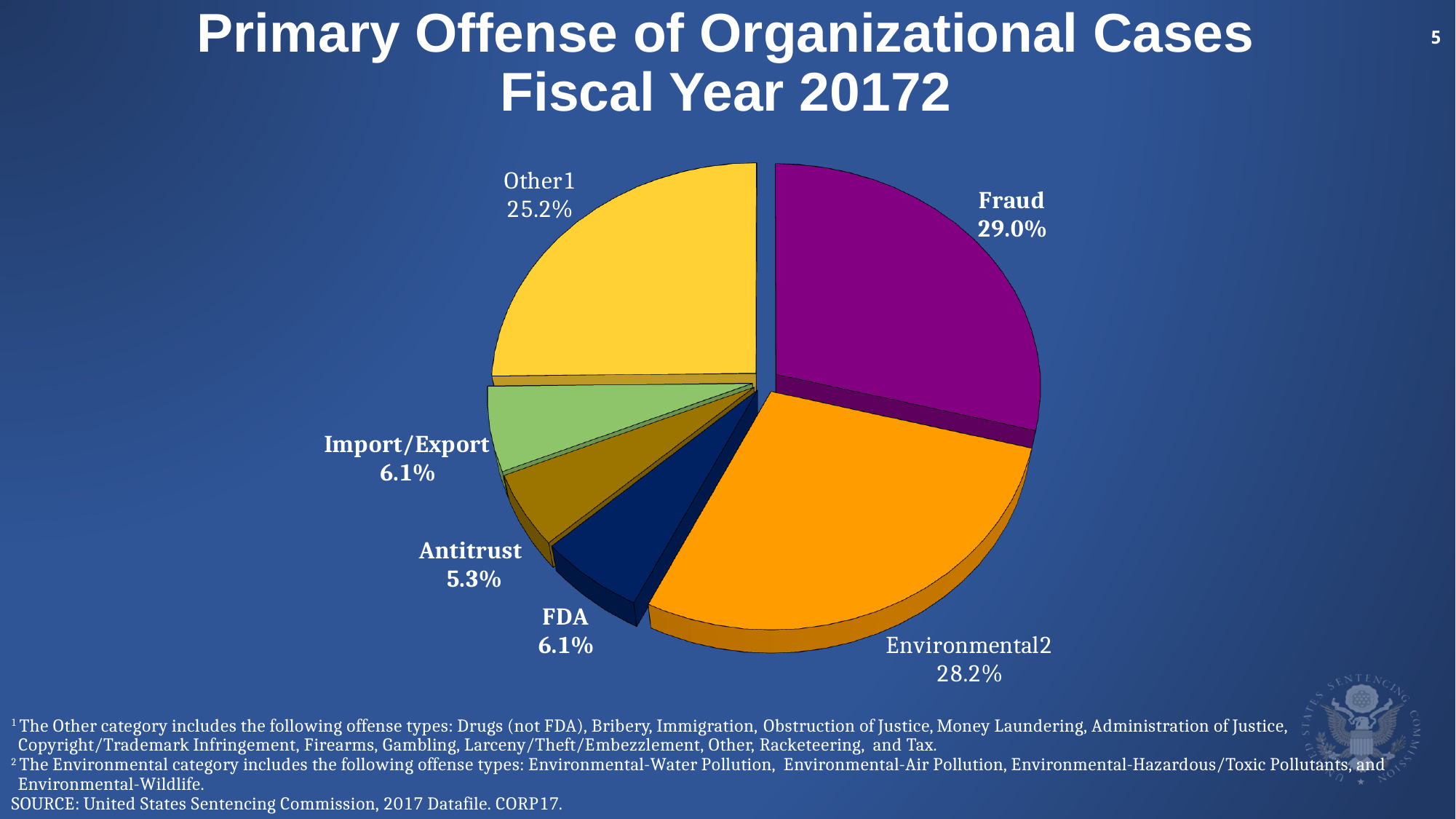

# Primary Offense of Organizational Cases Fiscal Year 20172

[unsupported chart]

1 The Other category includes the following offense types: Drugs (not FDA), Bribery, Immigration, Obstruction of Justice, Money Laundering, Administration of Justice, Copyright/Trademark Infringement, Firearms, Gambling, Larceny/Theft/Embezzlement, Other, Racketeering,  and Tax.
2 The Environmental category includes the following offense types: Environmental-Water Pollution,  Environmental-Air Pollution, Environmental-Hazardous/Toxic Pollutants, and Environmental-Wildlife.
SOURCE: United States Sentencing Commission, 2017 Datafile. CORP17.